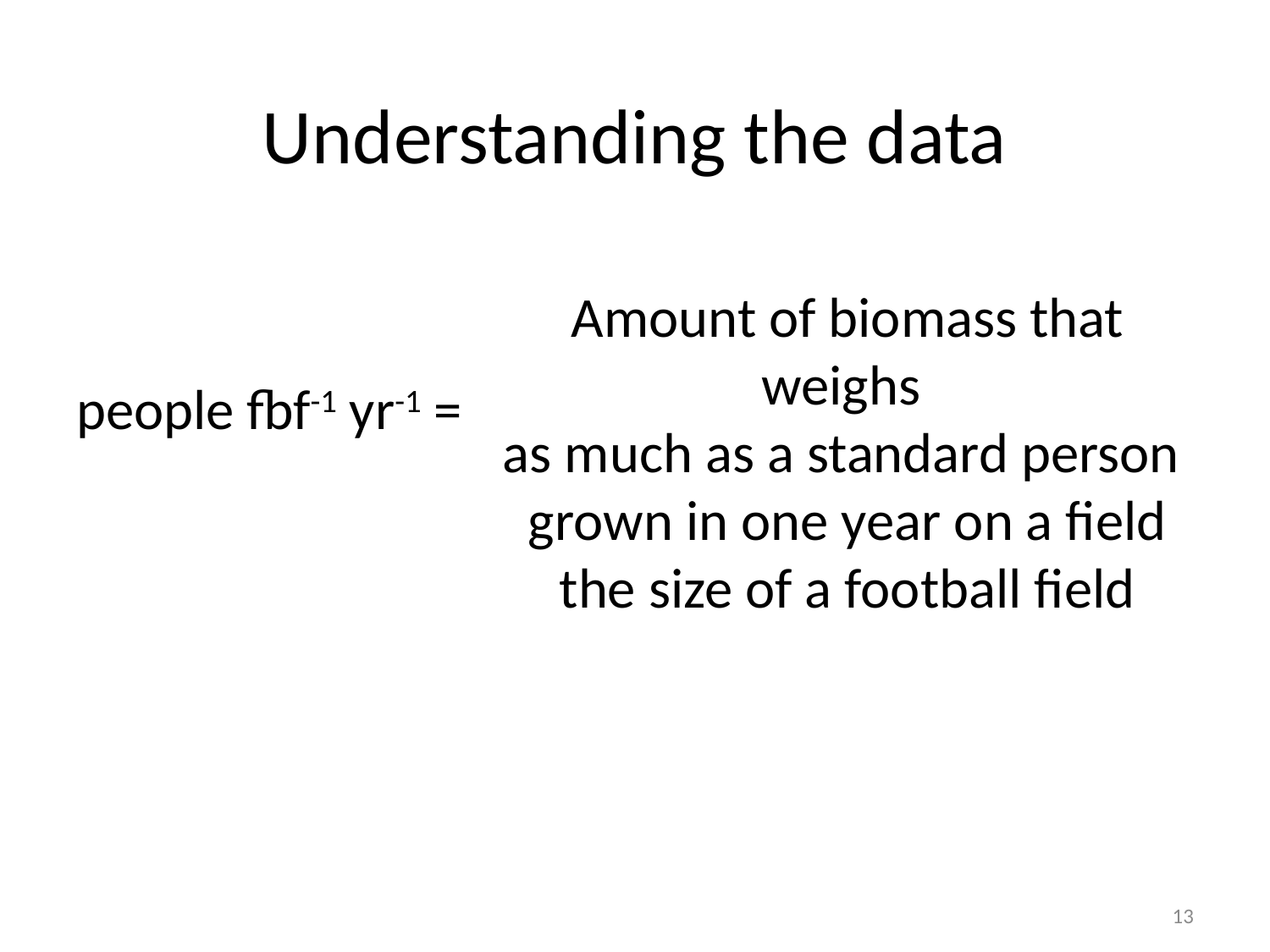

# Understanding the data

people fbf-1 yr-1 =
Amount of biomass that weighs
as much as a standard person
grown in one year on a field the size of a football field
13